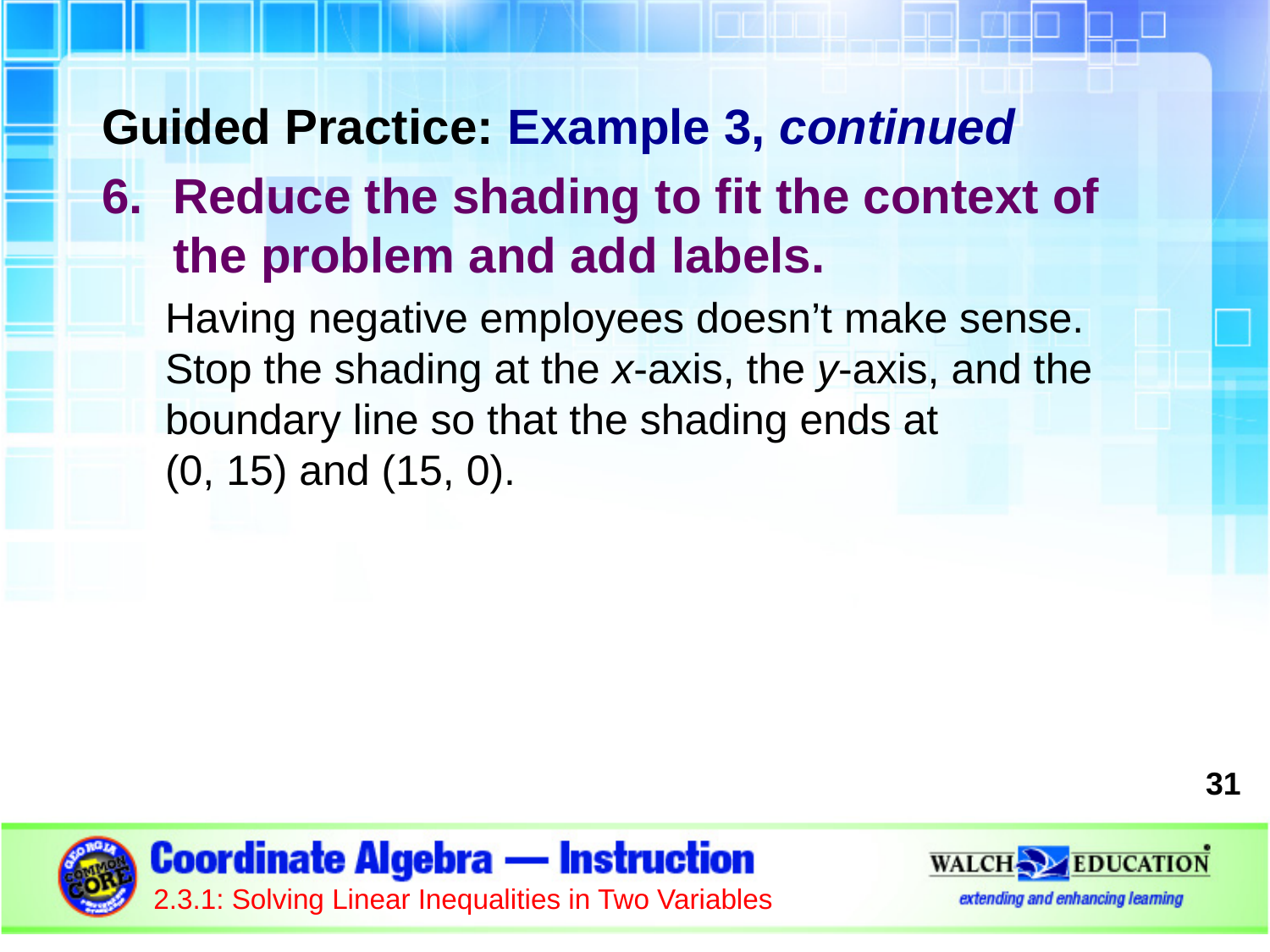

Guided Practice: Example 3, continued
Reduce the shading to fit the context of the problem and add labels.
Having negative employees doesn’t make sense. Stop the shading at the x-axis, the y-axis, and the boundary line so that the shading ends at
(0, 15) and (15, 0).
31
2.3.1: Solving Linear Inequalities in Two Variables